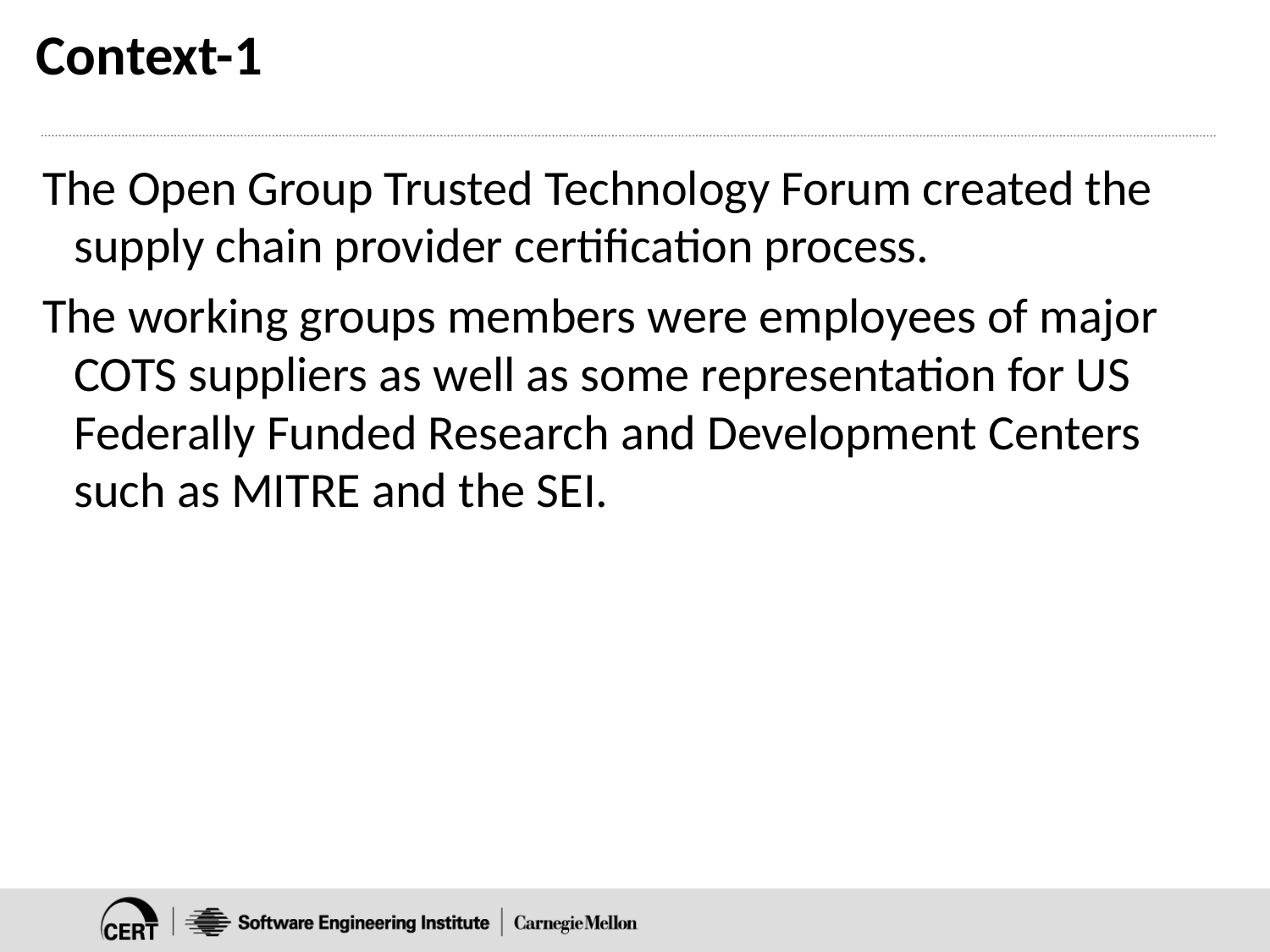

# Context-1
The Open Group Trusted Technology Forum created the supply chain provider certification process.
The working groups members were employees of major COTS suppliers as well as some representation for US Federally Funded Research and Development Centers such as MITRE and the SEI.